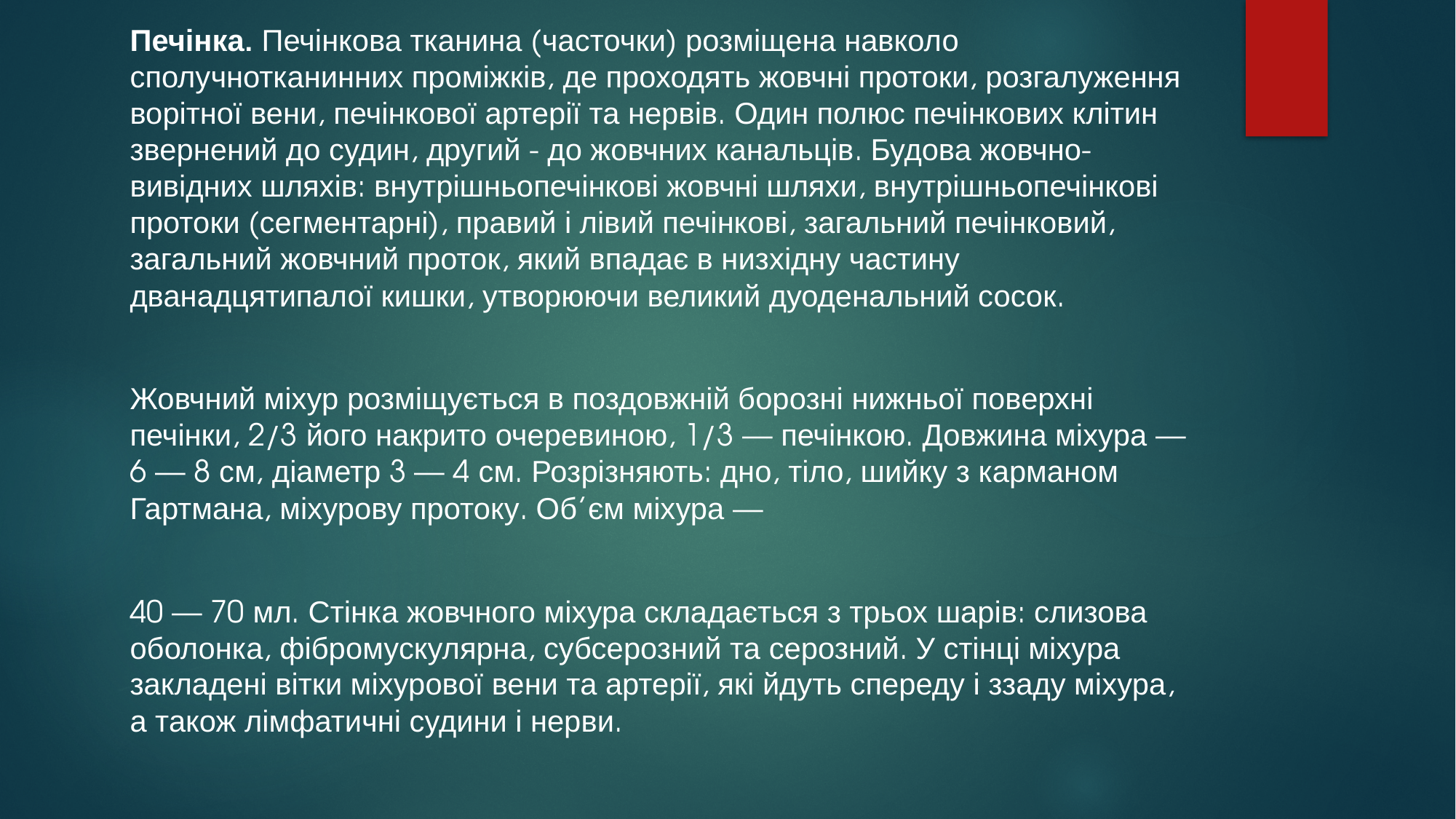

Печінка. Печінкова тканина (часточки) розміщена навколо сполучнотканинних проміжків, де проходять жовчні протоки, розгалуження ворітної вени, печінкової артерії та нервів. Один полюс печінкових клітин звернений до судин, другий - до жовчних канальців. Будова жовчно-вивідних шляхів: внутрішньопечінкові жовчні шляхи, внутрішньопечінкові протоки (сегментарні), правий і лівий печінкові, загальний печінковий, загальний жовчний проток, який впадає в низхідну частину дванадцятипалої кишки, утворюючи великий дуоденальний сосок.

Жовчний міхур розміщується в поздовжній борозні нижньої поверхні печінки, 2/3 його накрито очеревиною, 1/3 — печінкою. Довжина міхура — 6 — 8 см, діаметр 3 — 4 см. Розрізняють: дно, тіло, шийку з карманом Гартмана, міхурову протоку. Об’єм міхура —

40 — 70 мл. Стінка жовчного міхура складається з трьох шарів: слизова оболонка, фібромускулярна, субсерозний та серозний. У стінці міхура закладені вітки міхурової вени та артерії, які йдуть спереду і ззаду міхура, а також лімфатичні судини і нерви.